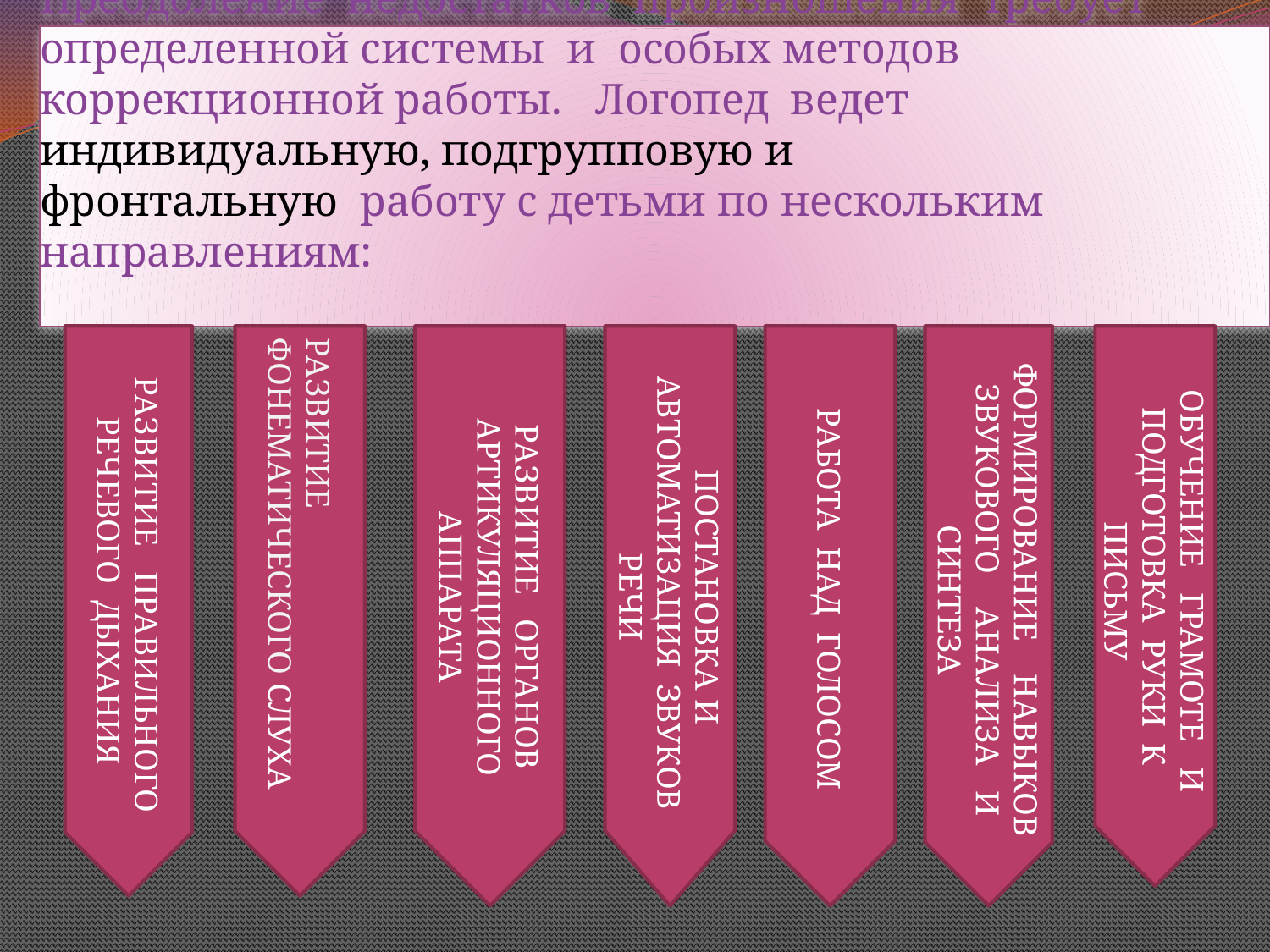

| 3. Индивидуальная программа логопедического сопровождения |  |
| --- | --- |
| ФИО, год рождения ребёнка | Рудавина Вика 31.08.07 года рождения. ПМПК от 19.06.12год. |
| Логопедическое заключение | ОНР 4 уровень , осложнённое дизартрическим компонентом. |
| Актуальная проблема | Речь понятна, разборчива. Нарушение звукопроизношения ( р, л) , нарушения фонематического слуха, незначительное нарушение лексико-грамматического строя речи, единичные нарушения словообразования. |
| Цель программы | Устранение нарушений речи посредством специального обучения и воспитания. |
| Задачи | Развитие слухового восприятия и фонематического слуха. Коррекция звукопроизношения. Коррекция лексико-грамматического строя речи, логического мышления и связной речи. |
| Содержание | В соответствии с коррекционно-развивающей образовательной программой логопедической работы по преодолению ОНР Т.Б.Филичевой, Г.В.Чиркиной ,,Коррекционное обучение и воспитание детей 5- летнего возраста с общим недоразвитием речи,, (I год обучения, старшая группа) Москва, 1991 год и технологию Т.Б.Филичевой, Г.В.Чиркиной ,,Подготовка к школе детей с общим недоразвитием речи в условиях специального детского сада,, (ч.II второй год обучения, подготовительная группа), Москва, 1993 год. В работе использую,,Альбомы1-3 упражнений по обучению грамоте детей подготовительной к школе логогруппы,, Гомзяк О.С.,Гном и Д,,,2007 и ,,Логопедические домашние задания для детей 5-7лет с ОНР,,Теремковой Н.Э.,,ГНОМ,, 2010. |
| Содержание работы |  |
| 1. Развитие общей и мелкой моторики. | Логоритмические упражнения под музыку. Упражнения на развитие общей и мелкой моторики: пальчиковые упражнения, нанизывание бусинок, колечек; шнуровка, собирание пазлов, мозайки, кубиков Дьенеша;учить ребёнка штриховать, обводить, раскрашивать, лепить. |
| 2. Развитие слухового восприятия и фонематического слуха. | Узнавание звука в ряду других звуков, отбор картинок с заданным звуком, Определение первого гласного звука в слове, последнего звука (согласного, гласного), нахождение заданного звука (гласного в слове в ударной позиции); повторение звуковых рядов; различение слов со сходным звуковым составом. Определение первого согласного звука в слове.Упражнение,,Лишняя картинка,, |
| 3. Развитие артикуляционной моторики, просодии, коррекция звукопроизношения. | Артикуляционные упражнения для языка: - язык широкий, узкий, чашечкой, трубочкой; -упражнение ,,Лошадка,,( присасывание языка к верхним альвеолам); - ,,Лопатка,, ( распластывание широкого языка и удержание его между зубами); -,,Болтушка,,( движение вперёд-назад при открытом рте); - ,,Кошечка,,(попеременный захват языком то верхней, то нижней губы); - ,, Вкусное варенье,, (движение языка по верхней губе, затем по нижней); - ,,Часики,,(тянуться к ушам ,на счёт); - ,,Качели,,(движение вверх-вниз); - ,,Маляр,,(движения от верхних зубов к горлу и обратно по нёбу); - присасывание языка к нёбу с последующим задуванием на кончик языка с издаванием шёпотного трр. Постановка и автоматизация звуков [р-рь]. Автоматизация звуков [р-рь]. Дифференциация звуков: [ч]- [щ], [р]-[л] |
| 4. Развитие импрессивной речи. | Понимание сравнительных конструкций. Исключение лишнего предмета. Узнавание предмета по описанию. |
| 5. Коррекция лексико-грамматического строя речи, логического мышления и связной речи. | Называние антонимов: высокий-низкий, широкий-узкий, длинный-короткий, толстый-тонкий. Образование прилагательных от существительных. Упражнения:,,Что из чего?,, Развитие валентности слов. Образование притяжательных прилагательных. Упражнения:,,Чей домик?Чьи уши?Чей хвост?,, ;,,Предметы и профессии,, ;,,Подбери предмет к действию,,; ,,Подбери признак к предмету,, Составление предложений (сложно- сочинённых, сложно- подчинённых). Пересказ короткого текста с опорой (на картинку), составление рассказа по картинке, серии картин. Закрепление в речи грамматических конструкций со сложными предлогами. |
| ППС (педагогические программные средства). Рекомендованы родителям, как дополнитльные , к домашним заданиям. | Компьютерные программы: ,,Веселая логоритмика,, автор Е. Железнова, ,,Музыка с мамой. Весёлые пальчики,, авторы Е. Железнова, С. Железнов, ,,Удивляшки. Цвета и формы,, ;,,Игры для Тигры,,; ,,Развитие речи. Учимся говорить правильно,,; ,,Скоро в школу. Учимся говорить правильно,,; ,,Шиворот-навыворот,,. |
| Сроки динамического контроля | Динамические показатели |
| Январь 2013 г. Май 2013г. | Динамика: положительная, незначительная, нулевая, отрицательная Особенности речевого развития \_\_\_\_\_\_\_\_\_\_\_\_\_\_\_\_\_\_\_\_\_\_\_\_\_\_\_\_\_\_\_\_\_\_\_\_\_\_\_\_\_\_\_\_\_\_\_ \_\_\_\_\_\_\_\_\_\_\_\_\_\_\_\_\_\_\_\_\_\_\_\_\_\_\_\_\_\_\_\_\_\_\_\_\_\_\_\_\_\_\_\_\_\_\_\_\_\_\_\_\_\_\_\_\_\_\_\_\_\_\_\_\_\_\_\_\_\_\_\_\_\_ |
# Преодоление  недостатков  произношения  требует  определенной системы  и  особых методов  коррекционной работы.   Логопед  ведет   индивидуальную, подгрупповую и фронтальную  работу с детьми по нескольким направлениям:
РАЗВИТИЕ   ОРГАНОВ АРТИКУЛЯЦИОННОГО АППАРАТА
РАЗВИТИЕ  ФОНЕМАТИЧЕСКОГО СЛУХА
ОБУЧЕНИЕ   ГРАМОТЕ   И ПОДГОТОВКА  РУКИ  К  ПИСЬМУ
РАЗВИТИЕ   ПРАВИЛЬНОГО РЕЧЕВОГО  ДЫХАНИЯ
ПОСТАНОВКА И АВТОМАТИЗАЦИЯ  ЗВУКОВ  РЕЧИ
РАБОТА  НАД  ГОЛОСОМ
ФОРМИРОВАНИЕ    НАВЫКОВ ЗВУКОВОГО    АНАЛИЗА   И СИНТЕЗА